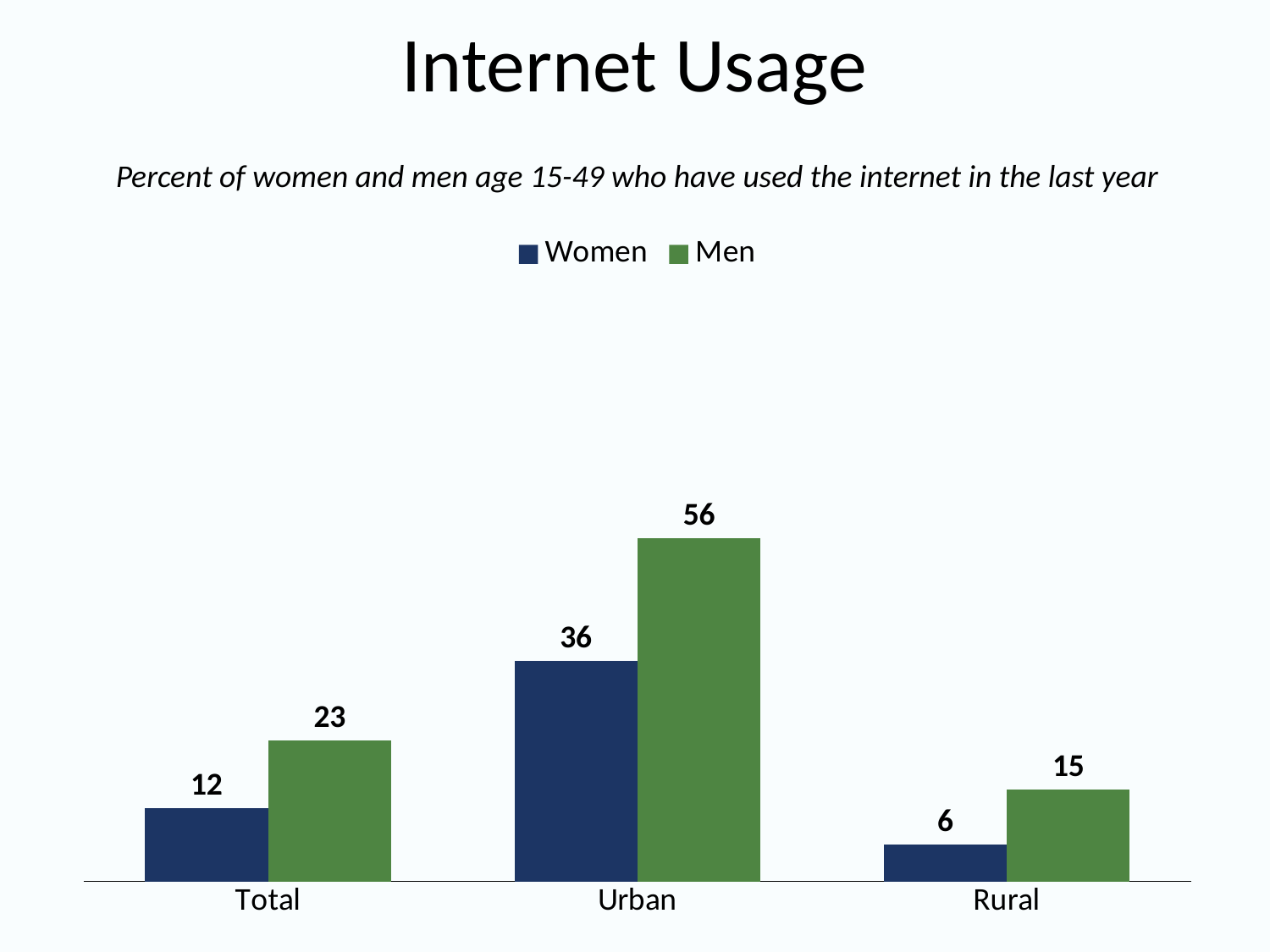

# Internet Usage
Percent of women and men age 15-49 who have used the internet in the last year

### Chart

| Category | Women | Men |
|---|---|---|
| Total | 12.0 | 23.0 |
| Urban | 36.0 | 56.0 |
| Rural | 6.0 | 15.0 |